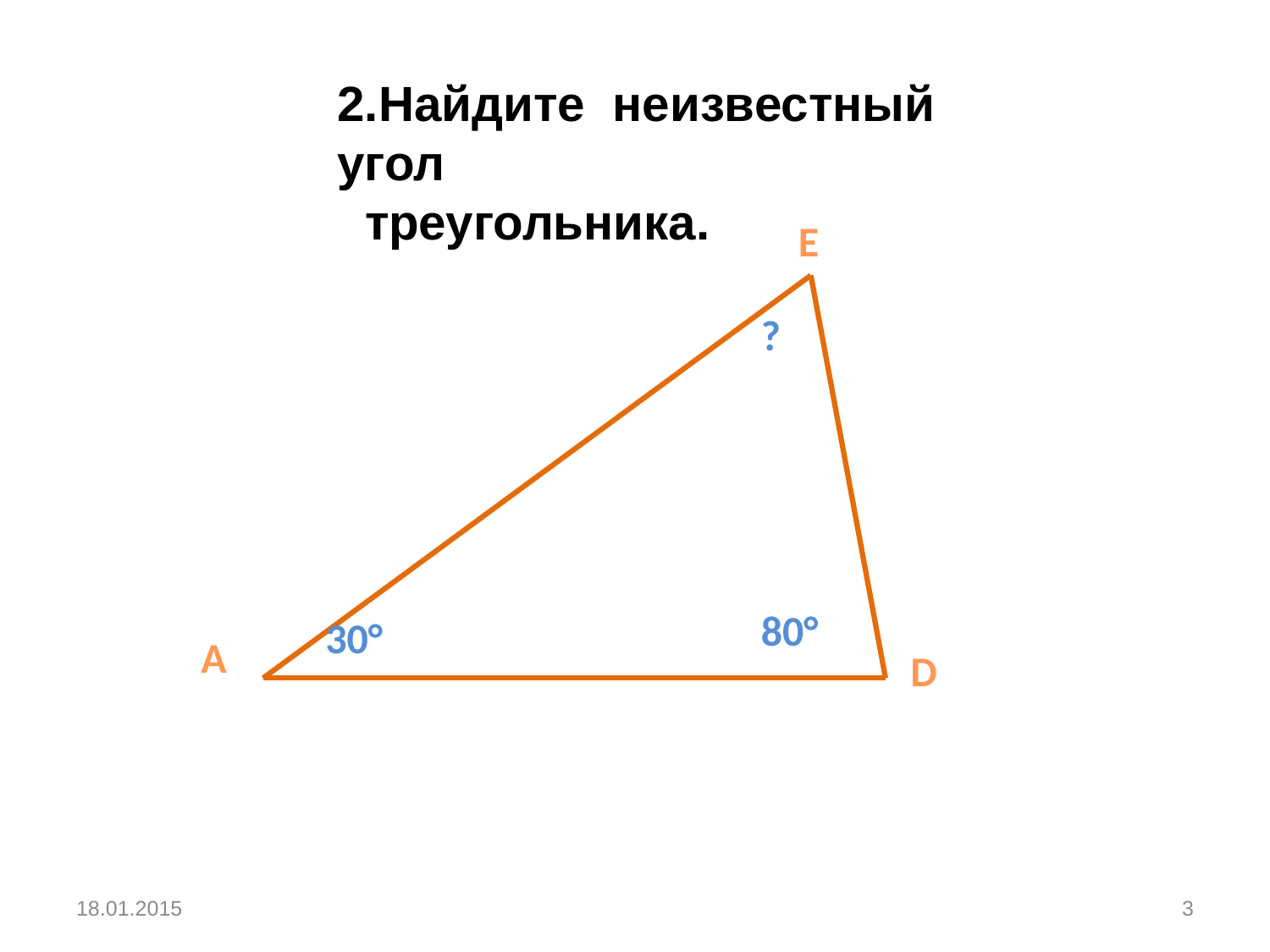

2.Найдите  неизвестный угол
  треугольника.

Е
?
80°
30°
А
D
18.01.2015
3